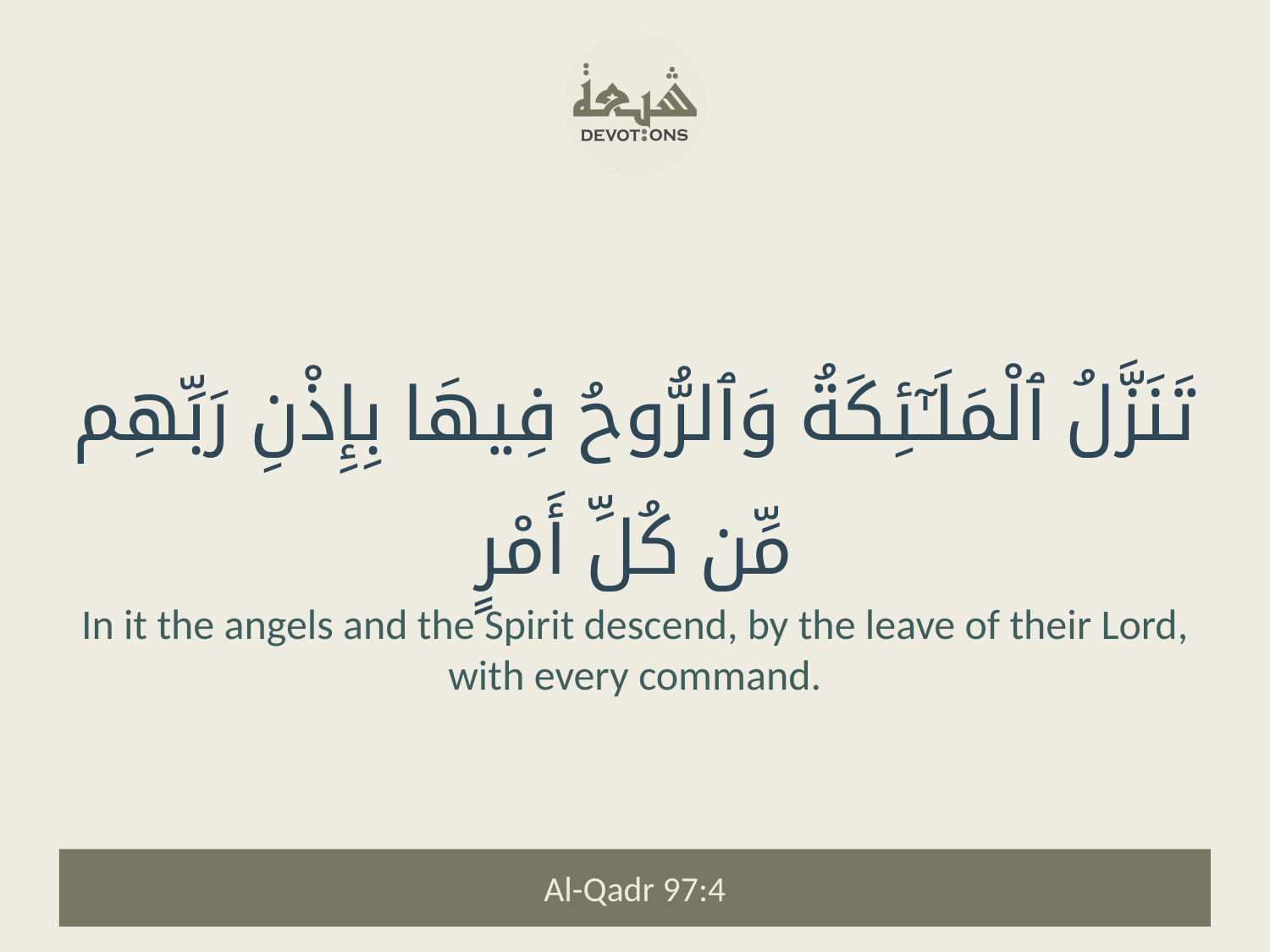

تَنَزَّلُ ٱلْمَلَـٰٓئِكَةُ وَٱلرُّوحُ فِيهَا بِإِذْنِ رَبِّهِم مِّن كُلِّ أَمْرٍ
In it the angels and the Spirit descend, by the leave of their Lord, with every command.
Al-Qadr 97:4